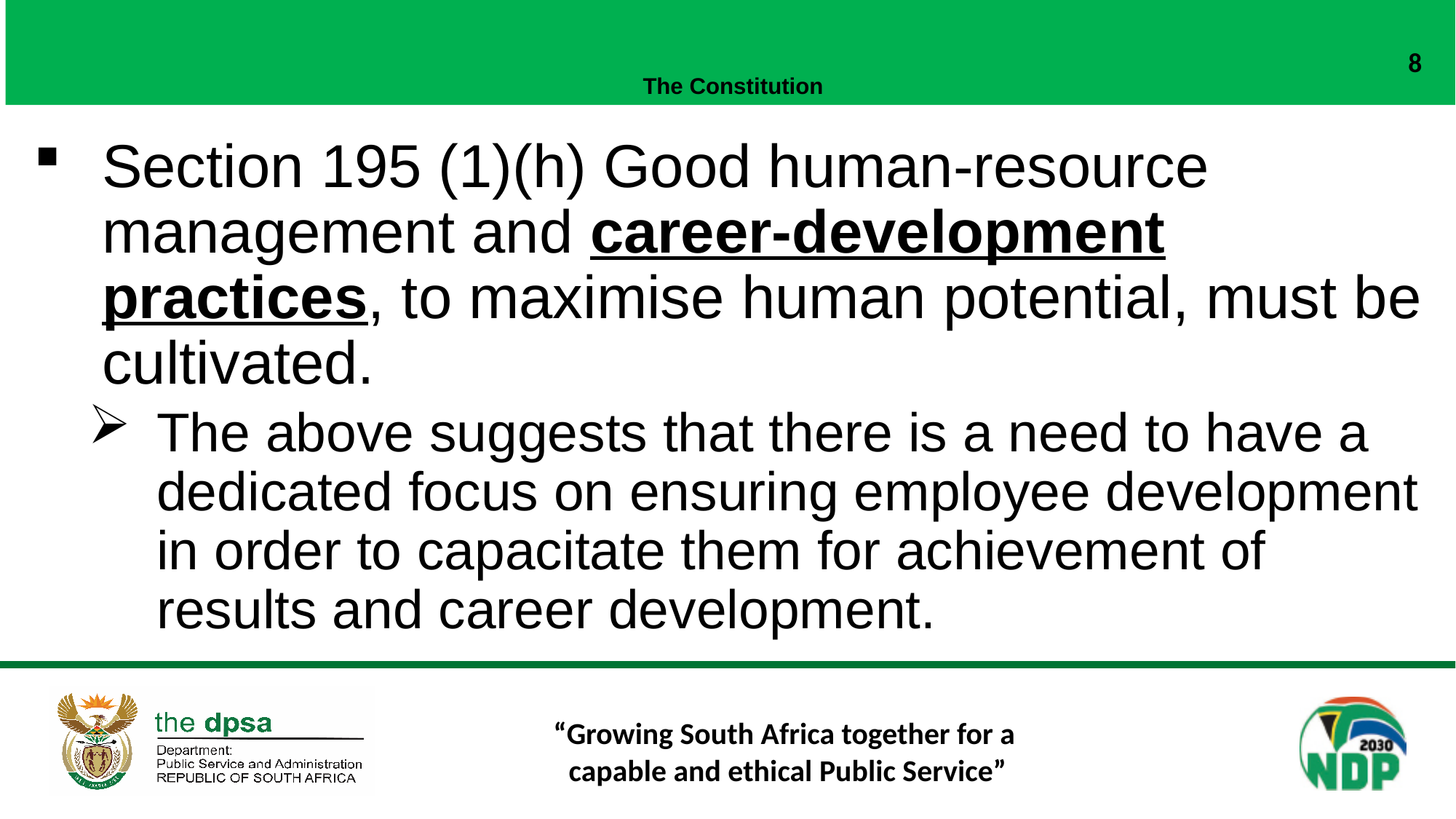

# The Constitution
8
Section 195 (1)(h) Good human-resource management and career-development practices, to maximise human potential, must be cultivated.
The above suggests that there is a need to have a dedicated focus on ensuring employee development in order to capacitate them for achievement of results and career development.